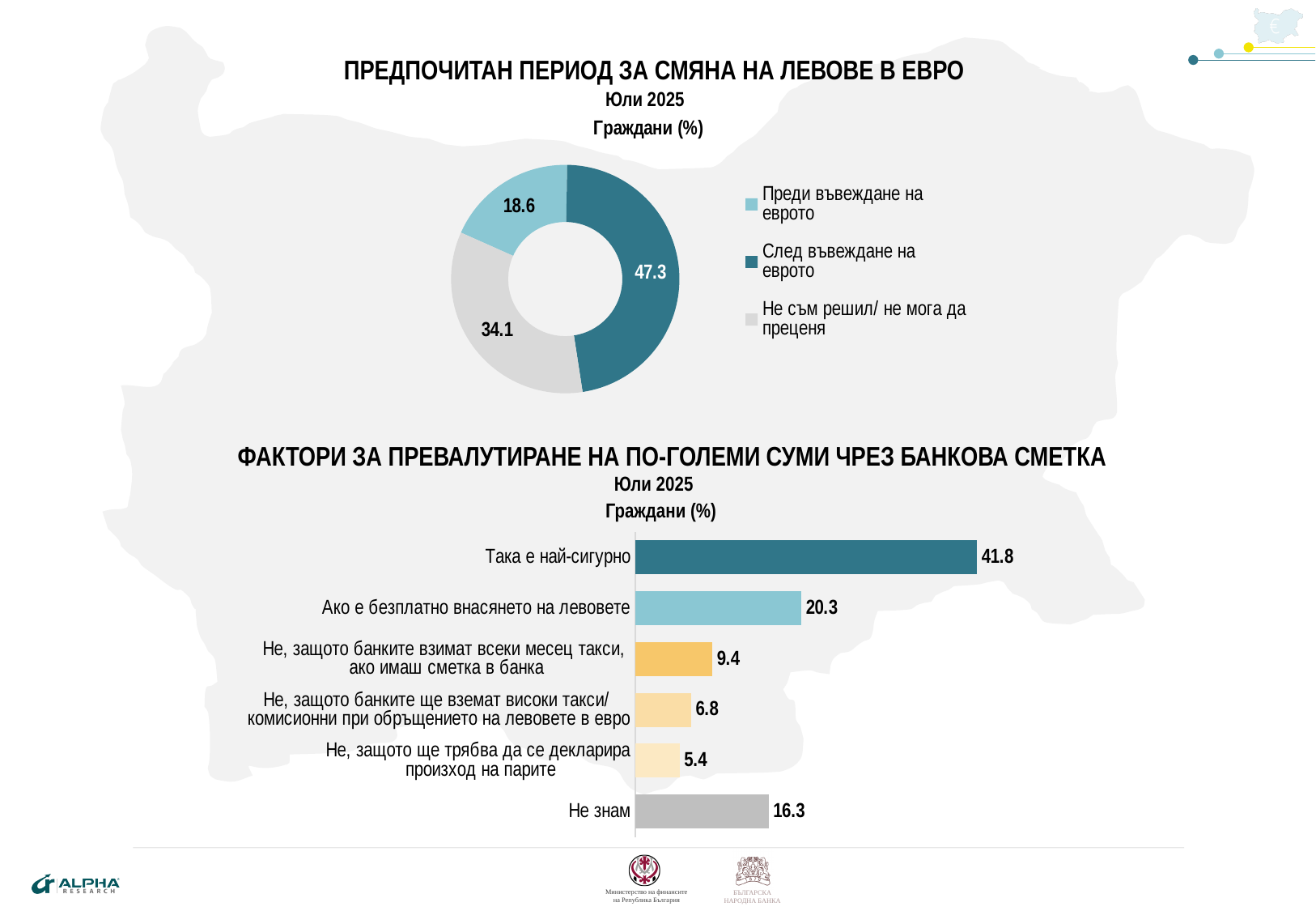

Предпочитан период за смяна на левове в евро
Юли 2025

### Chart: Граждани (%)

| Category | Граждани |
|---|---|
| Преди въвеждане на еврото | 18.6 |
| След въвеждане на еврото | 47.3 |
| Не съм решил/ не мога да преценя | 34.1 |
Фактори за превалутиране на по-големи суми чрез банкова сметка
Юли 2025
Граждани (%)

### Chart

| Category | Series 1 |
|---|---|
| Така е най-сигурно | 41.8 |
| Ако е безплатно внасянето на левовете | 20.3 |
| Не, защото банките взимат всеки месец такси,
ако имаш сметка в банка | 9.4 |
| Не, защото банките ще вземат високи такси/
 комисионни при обръщението на левовете в евро | 6.8 |
| Не, защото ще трябва да се декларира
 произход на парите | 5.4 |
| Не знам | 16.3 |